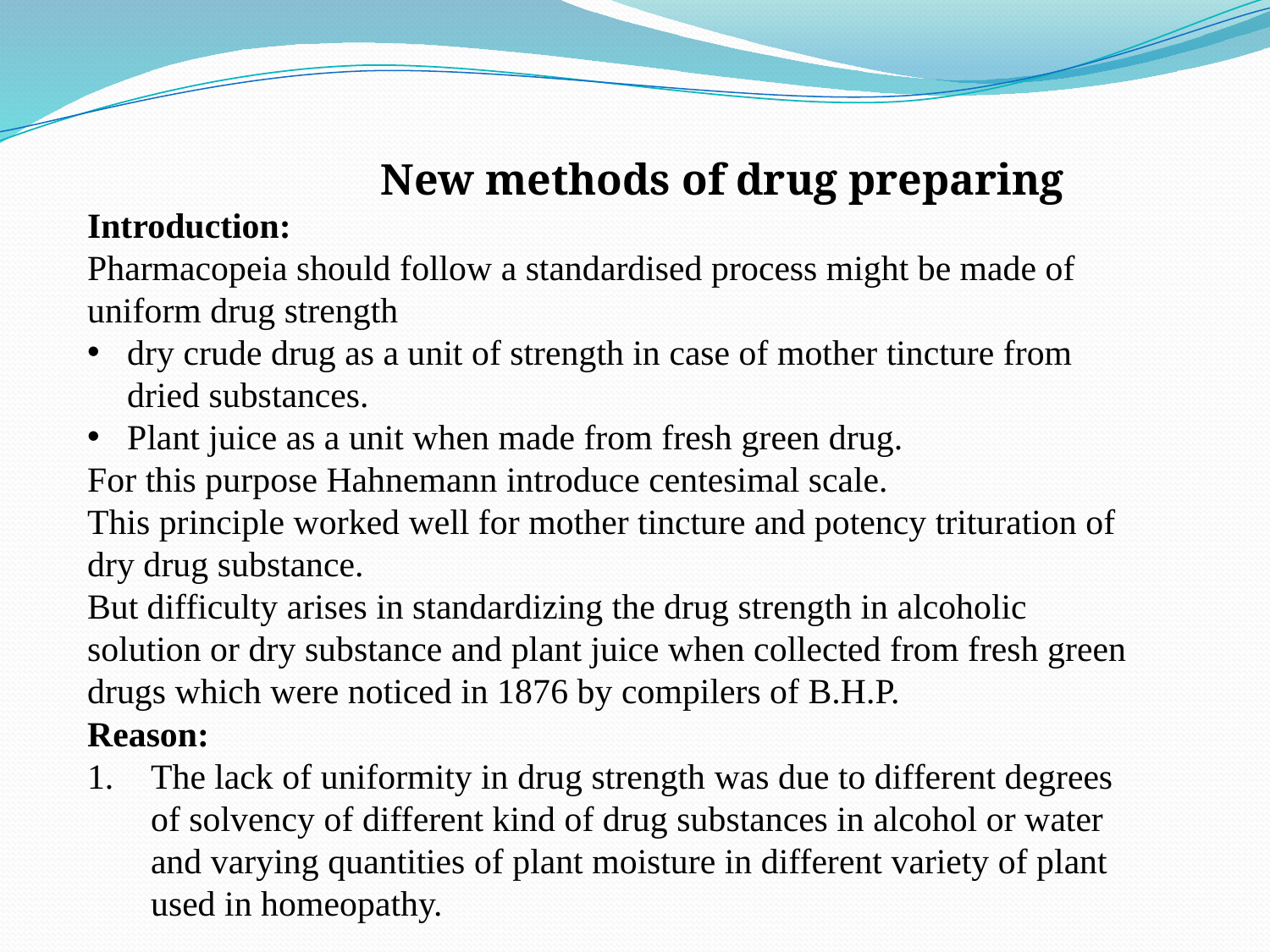

New methods of drug preparing
Introduction:
Pharmacopeia should follow a standardised process might be made of uniform drug strength
dry crude drug as a unit of strength in case of mother tincture from dried substances.
Plant juice as a unit when made from fresh green drug.
For this purpose Hahnemann introduce centesimal scale.
This principle worked well for mother tincture and potency trituration of dry drug substance.
But difficulty arises in standardizing the drug strength in alcoholic solution or dry substance and plant juice when collected from fresh green drugs which were noticed in 1876 by compilers of B.H.P.
Reason:
The lack of uniformity in drug strength was due to different degrees of solvency of different kind of drug substances in alcohol or water and varying quantities of plant moisture in different variety of plant used in homeopathy.